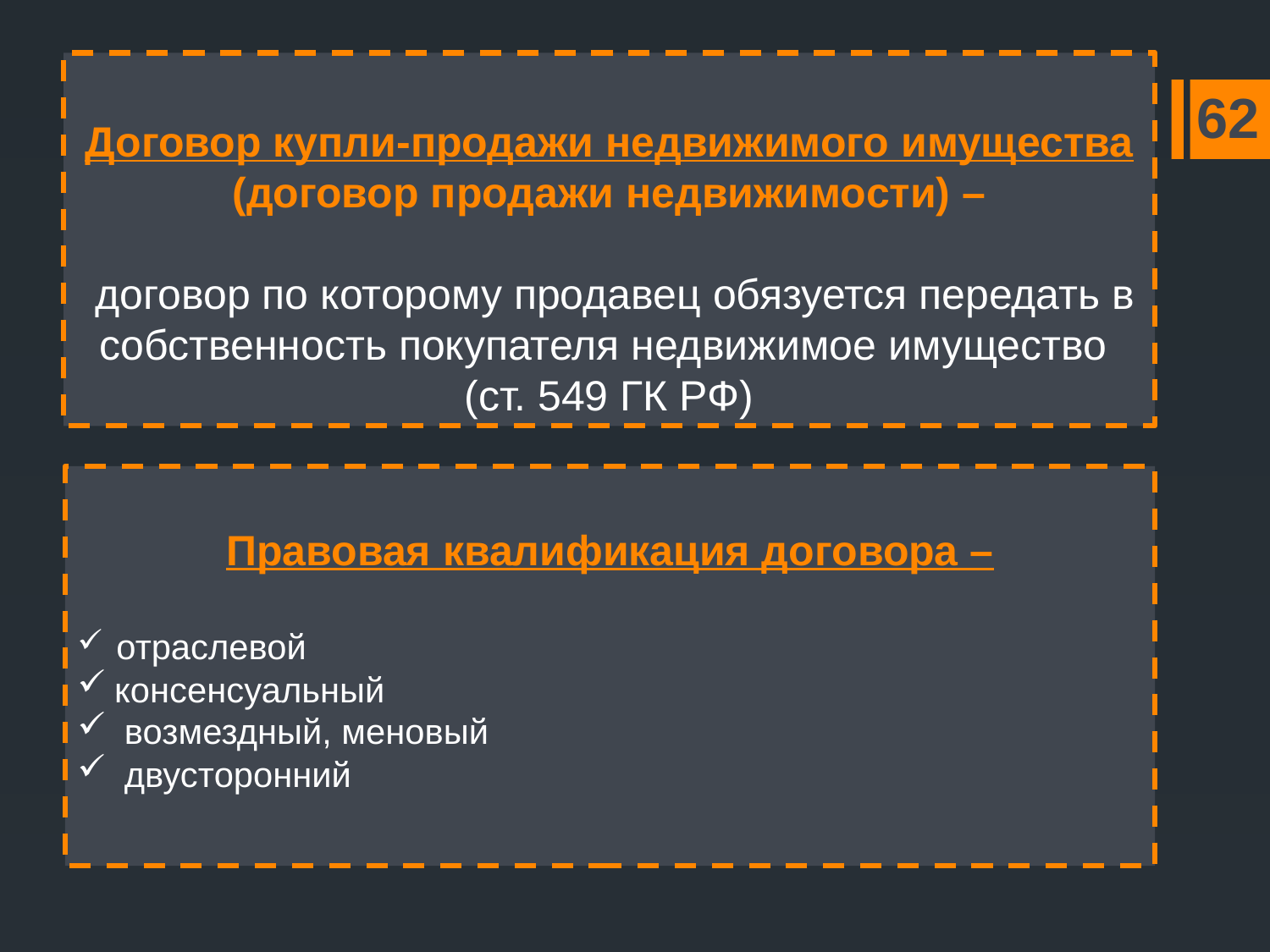

# Договор купли-продажи недвижимого имущества (договор продажи недвижимости) – договор по которому продавец обязуется передать в собственность покупателя недвижимое имущество (ст. 549 ГК РФ)
62

Правовая квалификация договора –

 отраслевой
консенсуальный
 возмездный, меновый
 двусторонний